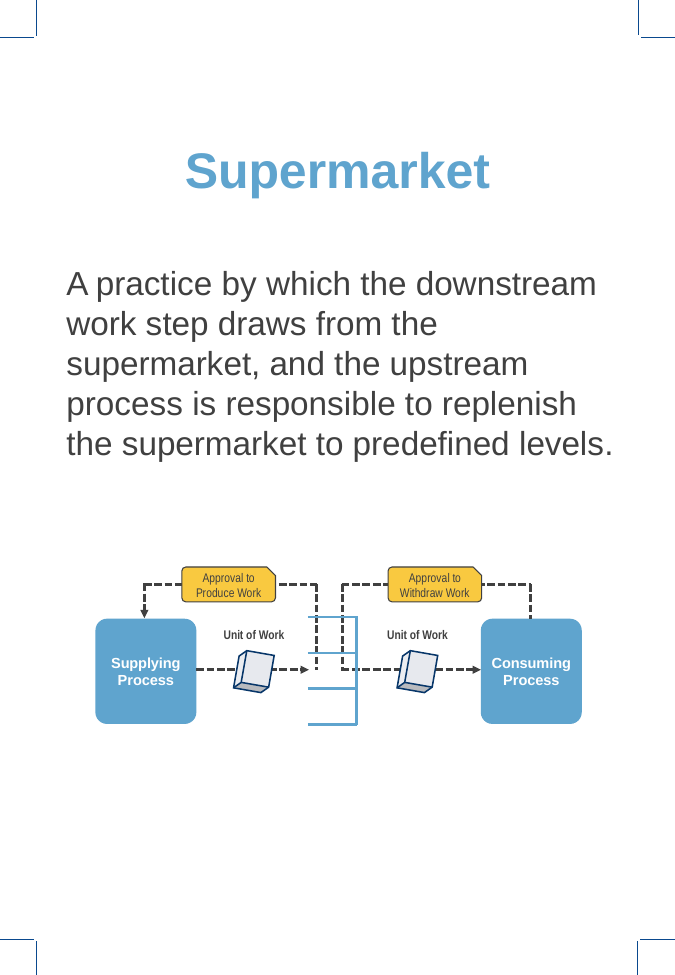

# Supermarket
A practice by which the downstream work step draws from the supermarket, and the upstream process is responsible to replenish the supermarket to predefined levels.
Approval to Produce Work
Approval to Withdraw Work
Supplying Process
Consuming Process
Unit of Work

Unit of Work